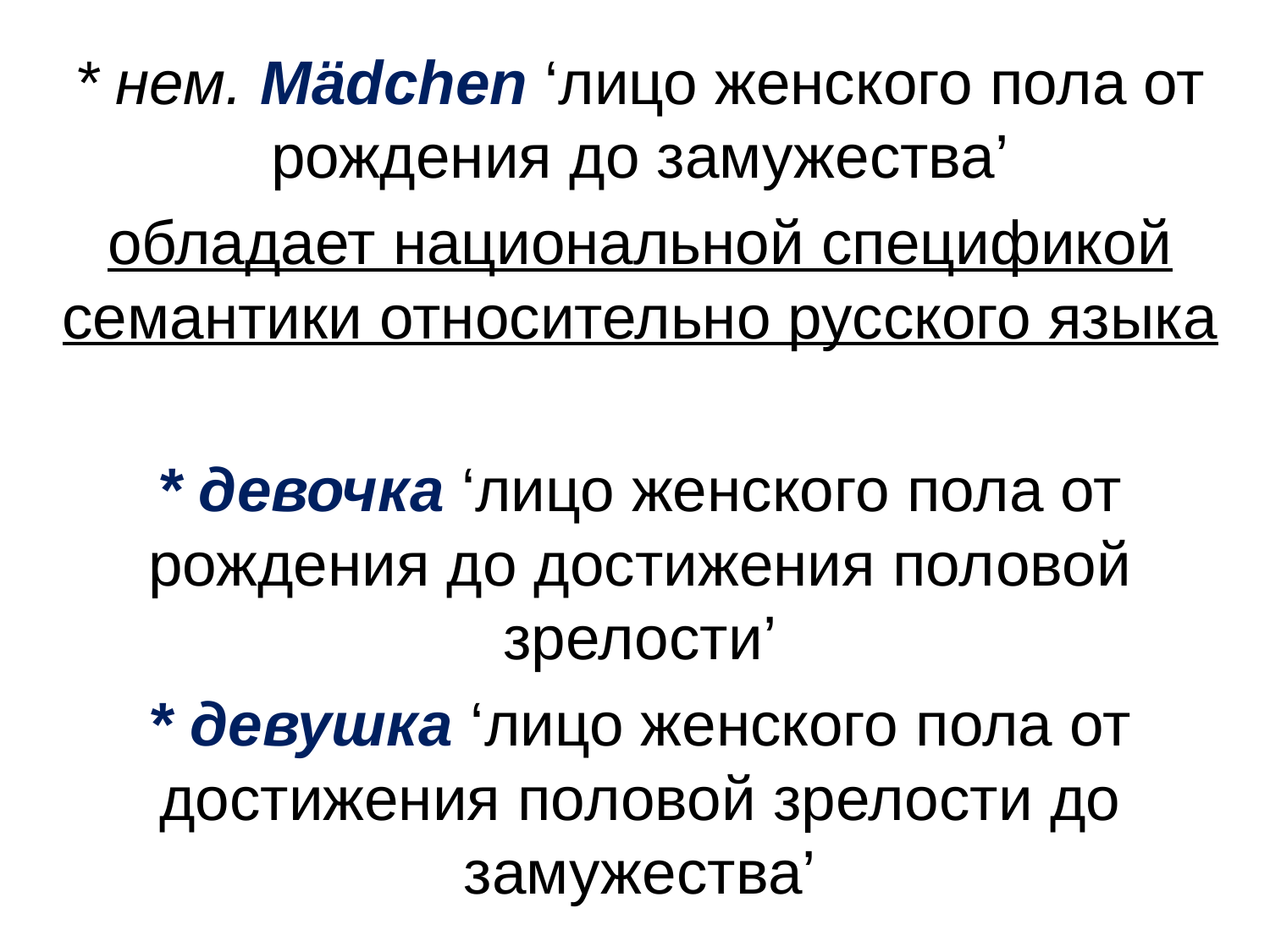

* нем. Mädchen ‘лицо женского пола от рождения до замужества’
обладает национальной спецификой семантики относительно русского языка

* девочка ‘лицо женского пола от рождения до достижения половой зрелости’
* девушка ‘лицо женского пола от достижения половой зрелости до замужества’